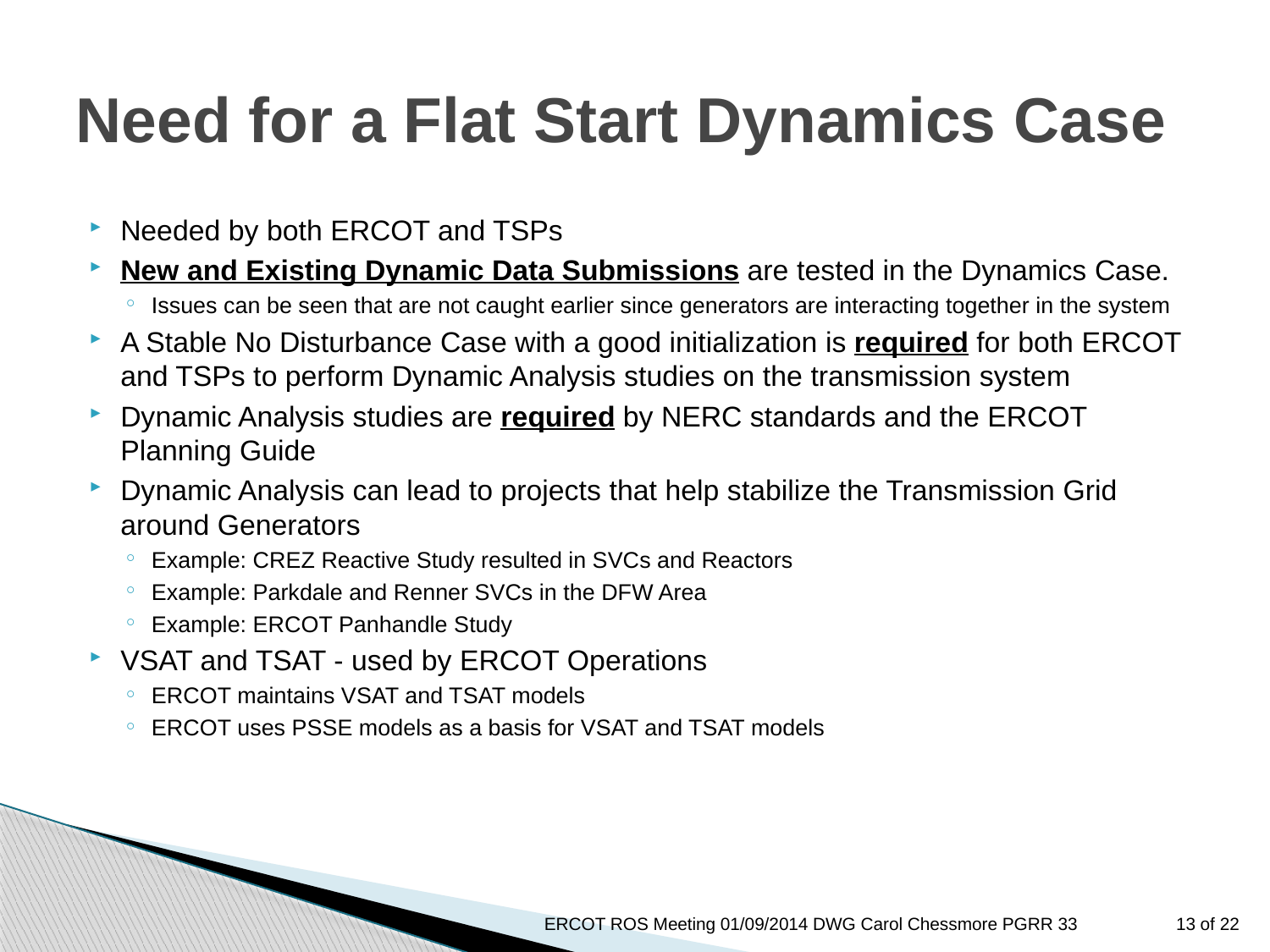

# Need for a Flat Start Dynamics Case
Needed by both ERCOT and TSPs
New and Existing Dynamic Data Submissions are tested in the Dynamics Case.
Issues can be seen that are not caught earlier since generators are interacting together in the system
A Stable No Disturbance Case with a good initialization is required for both ERCOT and TSPs to perform Dynamic Analysis studies on the transmission system
Dynamic Analysis studies are required by NERC standards and the ERCOT Planning Guide
Dynamic Analysis can lead to projects that help stabilize the Transmission Grid around Generators
Example: CREZ Reactive Study resulted in SVCs and Reactors
Example: Parkdale and Renner SVCs in the DFW Area
Example: ERCOT Panhandle Study
VSAT and TSAT - used by ERCOT Operations
ERCOT maintains VSAT and TSAT models
ERCOT uses PSSE models as a basis for VSAT and TSAT models

ERCOT ROS Meeting 01/09/2014 DWG Carol Chessmore PGRR 33
13 of 22